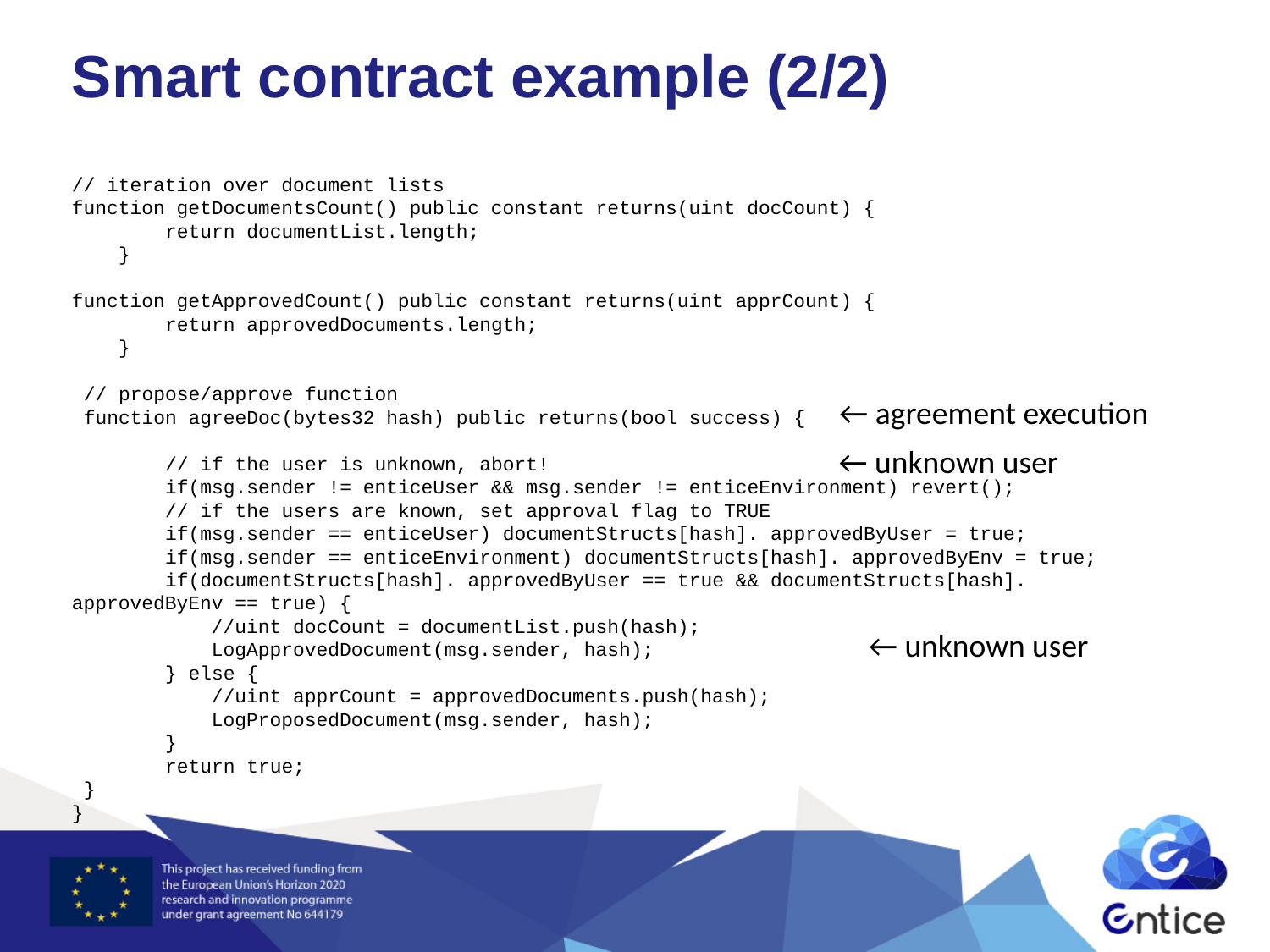

# Smart contract example (2/2)
// iteration over document lists
function getDocumentsCount() public constant returns(uint docCount) {
        return documentList.length;
    }

function getApprovedCount() public constant returns(uint apprCount) {
        return approvedDocuments.length;
    }

 // propose/approve function
 function agreeDoc(bytes32 hash) public returns(bool success) {

        // if the user is unknown, abort!
        if(msg.sender != enticeUser && msg.sender != enticeEnvironment) revert();
        // if the users are known, set approval flag to TRUE
        if(msg.sender == enticeUser) documentStructs[hash]. approvedByUser = true;
        if(msg.sender == enticeEnvironment) documentStructs[hash]. approvedByEnv = true;
        if(documentStructs[hash]. approvedByUser == true && documentStructs[hash]. approvedByEnv == true) {
            //uint docCount = documentList.push(hash);
            LogApprovedDocument(msg.sender, hash);
        } else {
            //uint apprCount = approvedDocuments.push(hash);
            LogProposedDocument(msg.sender, hash);
        }
        return true;
 }
}
← agreement execution
← unknown user
← unknown user